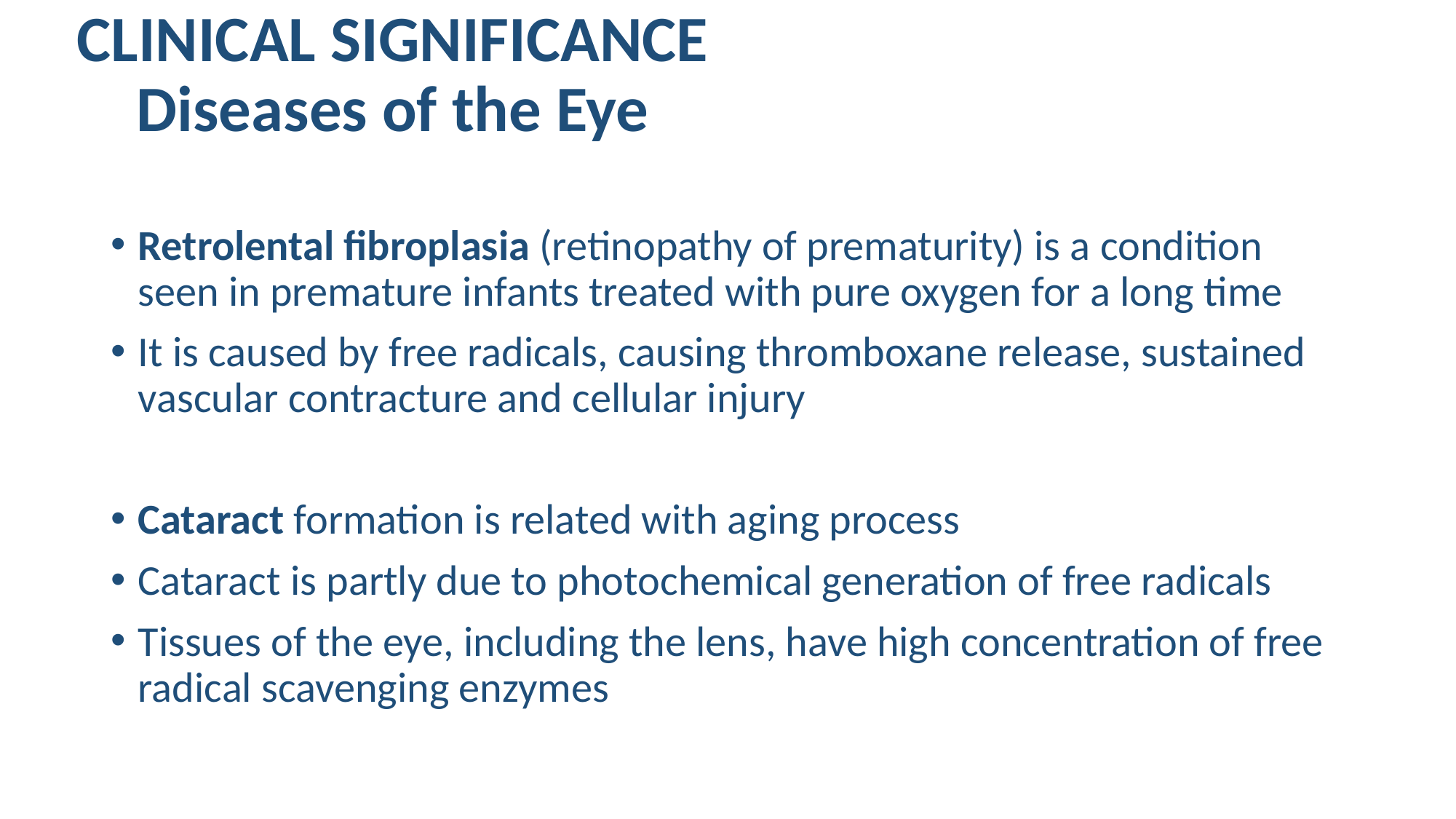

# CLINICAL SIGNIFICANCE Diseases of the Eye
Retrolental fibroplasia (retinopathy of prematurity) is a condition seen in premature infants treated with pure oxygen for a long time
It is caused by free radicals, causing thromboxane release, sustained vascular contracture and cellular injury

Cataract formation is related with aging process
Cataract is partly due to photochemical generation of free radicals
Tissues of the eye, including the lens, have high concentration of free radical scavenging enzymes